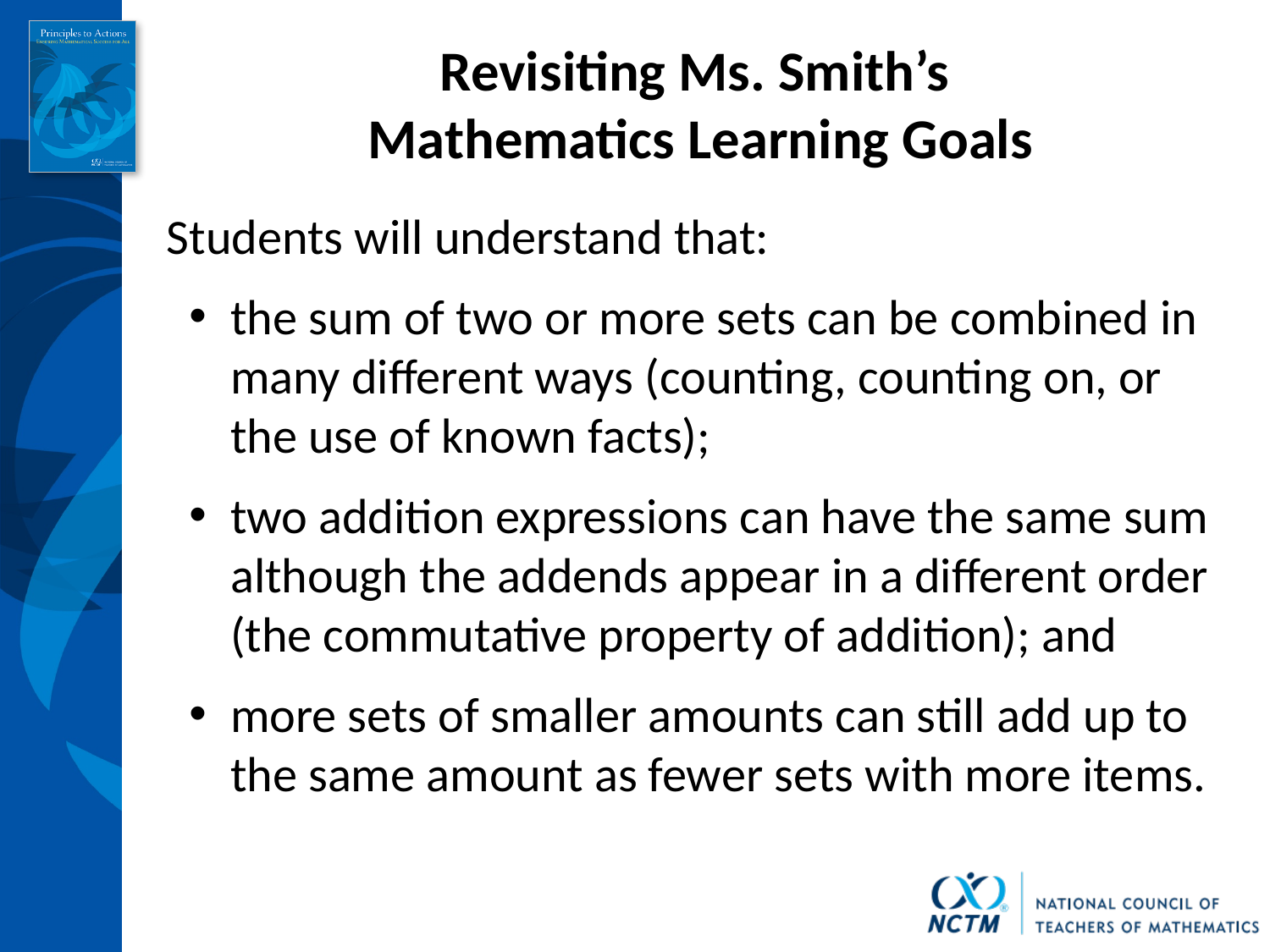

Revisiting Ms. Smith’s
Mathematics Learning Goals
Students will understand that:
the sum of two or more sets can be combined in many different ways (counting, counting on, or the use of known facts);
two addition expressions can have the same sum although the addends appear in a different order (the commutative property of addition); and
more sets of smaller amounts can still add up to the same amount as fewer sets with more items.